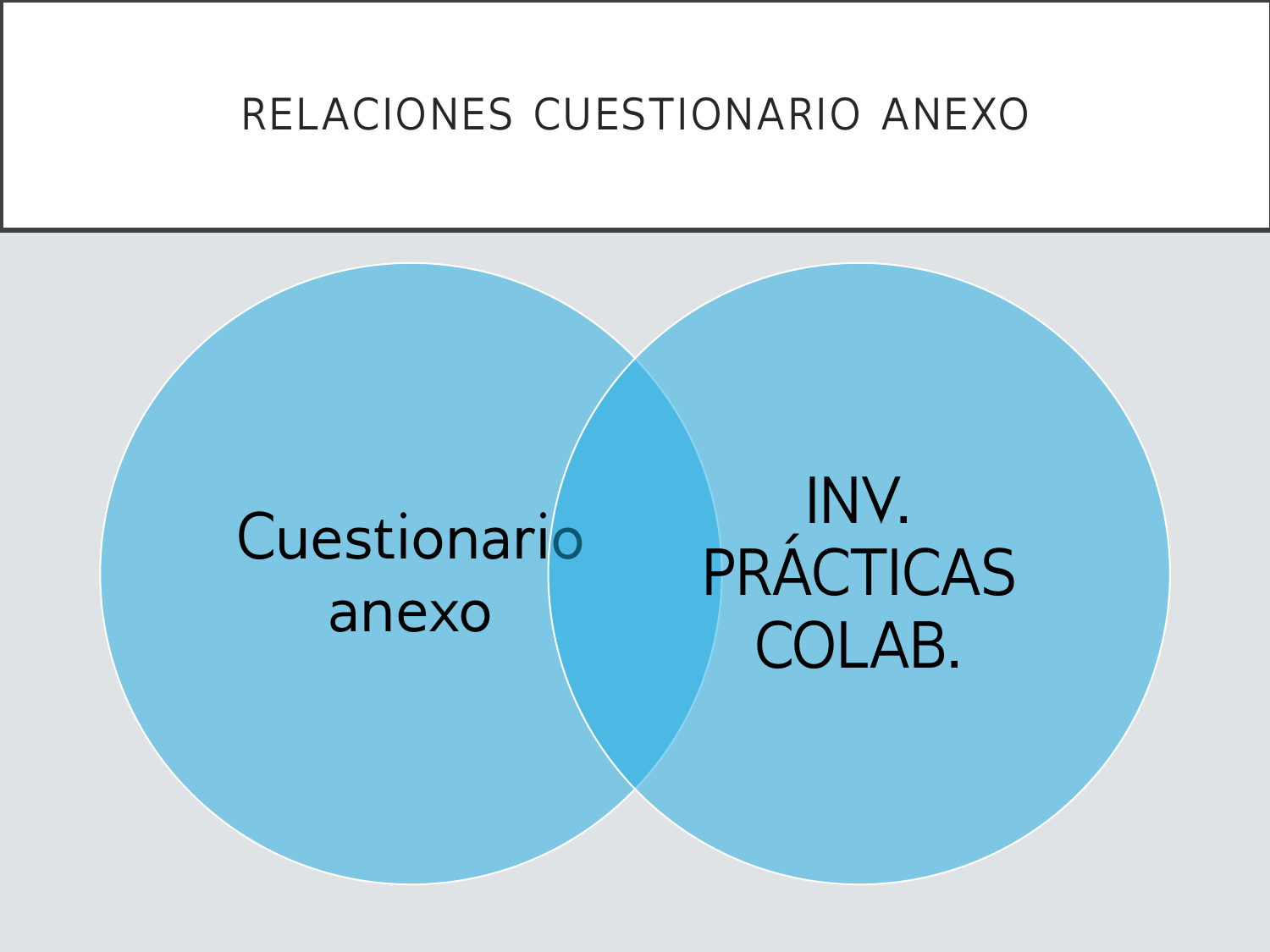

# RELACIONES CUESTIONARIO ANEXO

Cuestionario anexo
INV. PRÁCTICAS COLAB.